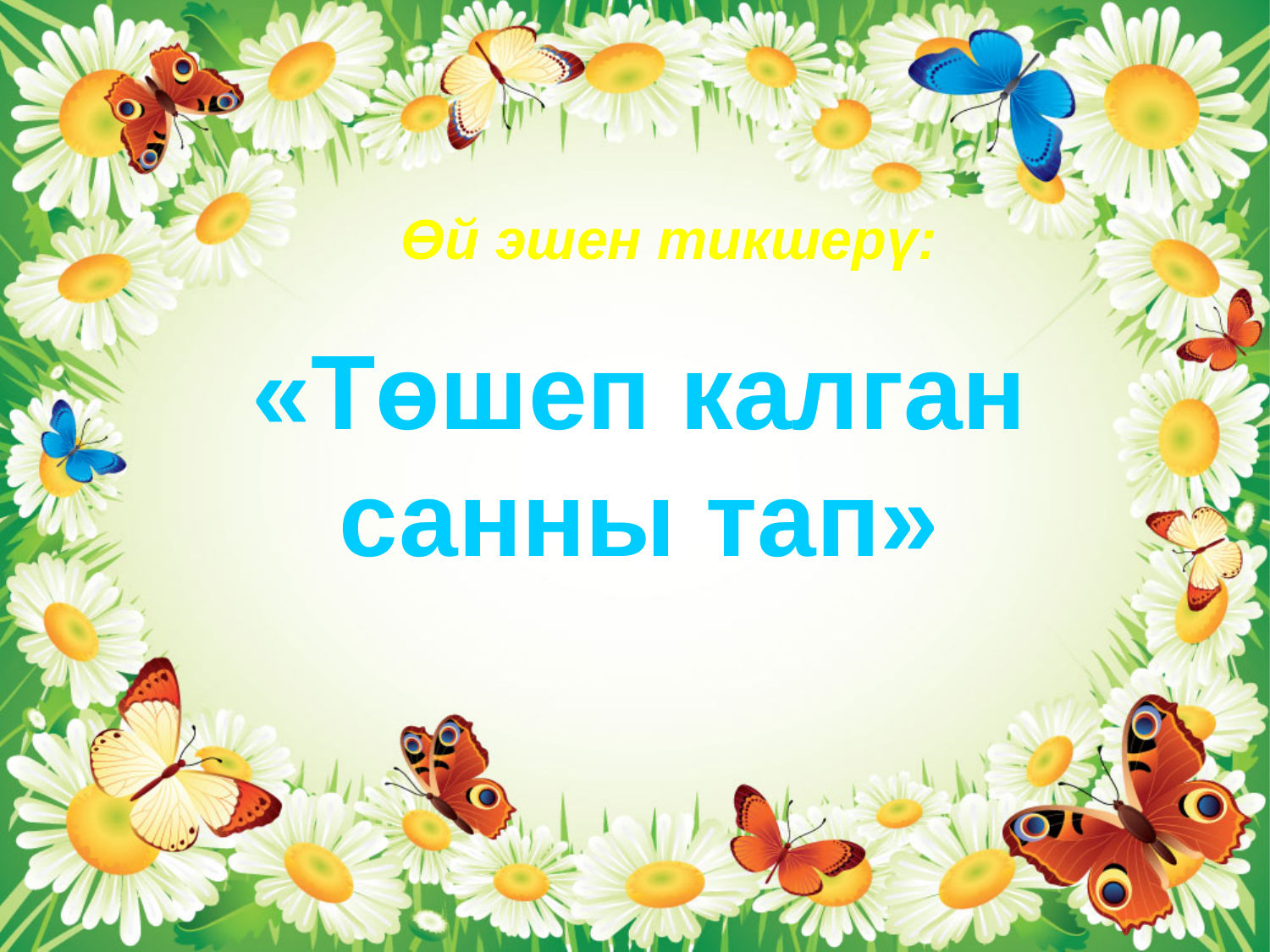

Өй эшен тикшерү:
«Төшеп калган санны тап»